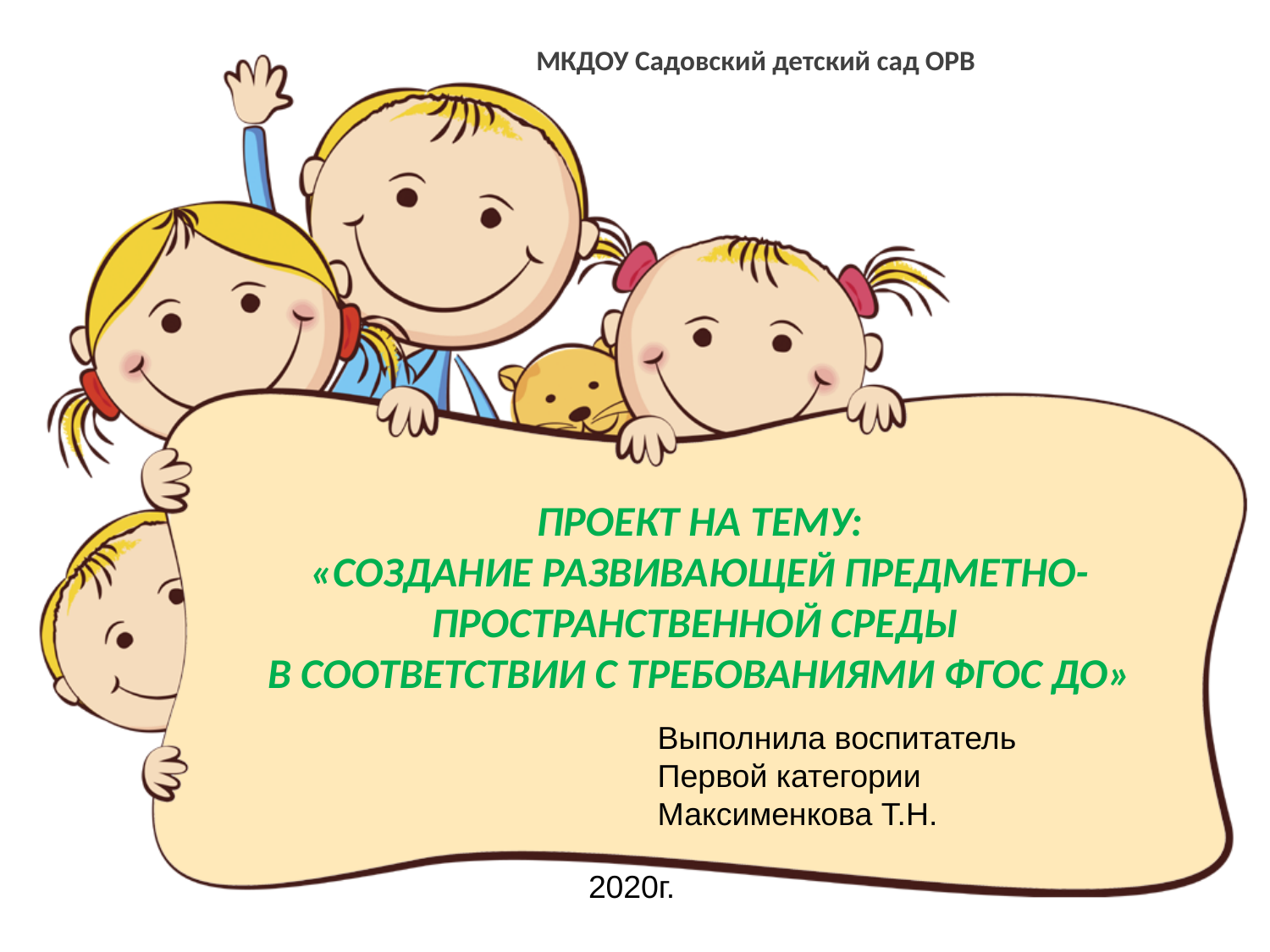

МКДОУ Садовский детский сад ОРВ

# ПРОЕКТ НА ТЕМУ: «СОЗДАНИЕ РАЗВИВАЮЩЕЙ ПРЕДМЕТНО-ПРОСТРАНСТВЕННОЙ СРЕДЫ В СООТВЕТСТВИИ С ТРЕБОВАНИЯМИ ФГОС ДО»
Выполнила воспитатель
Первой категории
Максименкова Т.Н.

2020г.